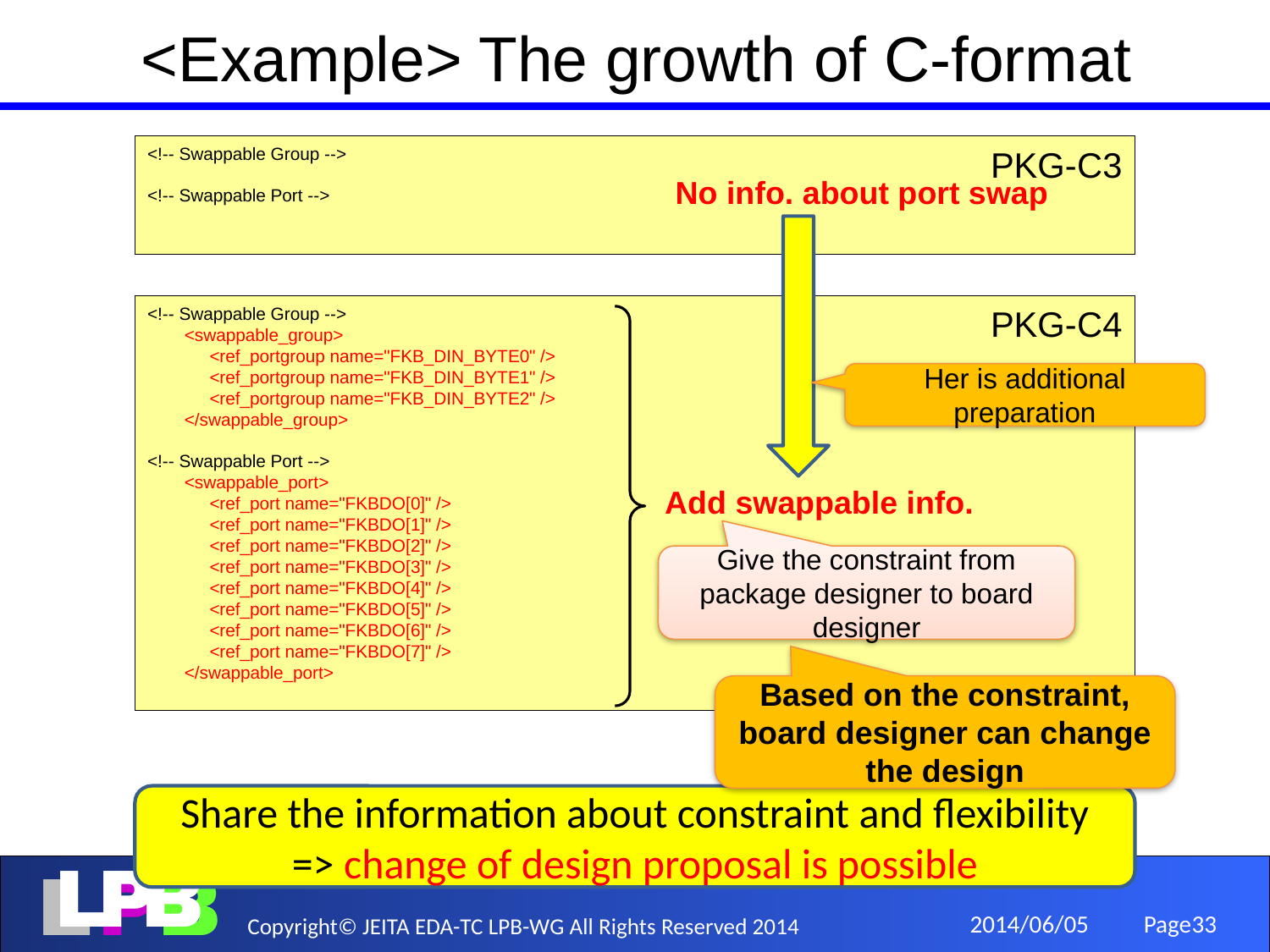

# <Example> The growth of C-format
<!-- Swappable Group -->

<!-- Swappable Port -->

PKG-C3
No info. about port swap

<!-- Swappable Group -->
	<swappable_group>
	<ref_portgroup name="FKB_DIN_BYTE0" />
	<ref_portgroup name="FKB_DIN_BYTE1" />
	<ref_portgroup name="FKB_DIN_BYTE2" />
	</swappable_group>

<!-- Swappable Port -->
	<swappable_port>
	<ref_port name="FKBDO[0]" />
	<ref_port name="FKBDO[1]" />
	<ref_port name="FKBDO[2]" />
	<ref_port name="FKBDO[3]" />
	<ref_port name="FKBDO[4]" />
	<ref_port name="FKBDO[5]" />
	<ref_port name="FKBDO[6]" />
	<ref_port name="FKBDO[7]" />
	</swappable_port>

PKG-C4

Her is additional preparation
Add swappable info.
Give the constraint from package designer to board designer
Based on the constraint, board designer can change the design
Share the information about constraint and flexibility
=> change of design proposal is possible